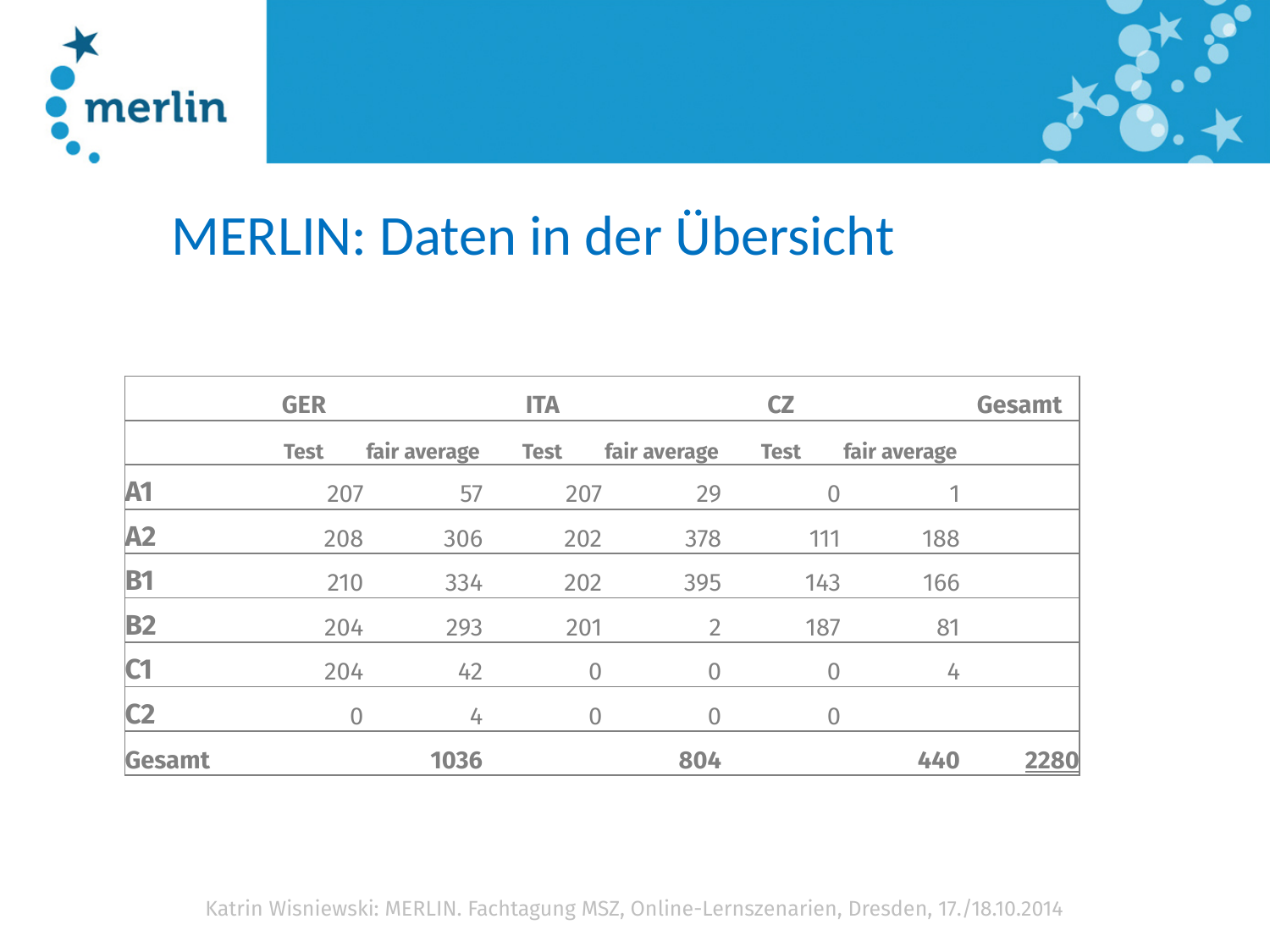

# MERLIN: Daten in der Übersicht
|  | GER |  | ITA |  | CZ |  | Gesamt |
| --- | --- | --- | --- | --- | --- | --- | --- |
|  | Test | fair average | Test | fair average | Test | fair average |  |
| A1 | 207 | 57 | 207 | 29 | 0 | 1 |  |
| A2 | 208 | 306 | 202 | 378 | 111 | 188 |  |
| B1 | 210 | 334 | 202 | 395 | 143 | 166 |  |
| B2 | 204 | 293 | 201 | 2 | 187 | 81 |  |
| C1 | 204 | 42 | 0 | 0 | 0 | 4 |  |
| C2 | 0 | 4 | 0 | 0 | 0 |  |  |
| Gesamt |  | 1036 |  | 804 |  | 440 | 2280 |